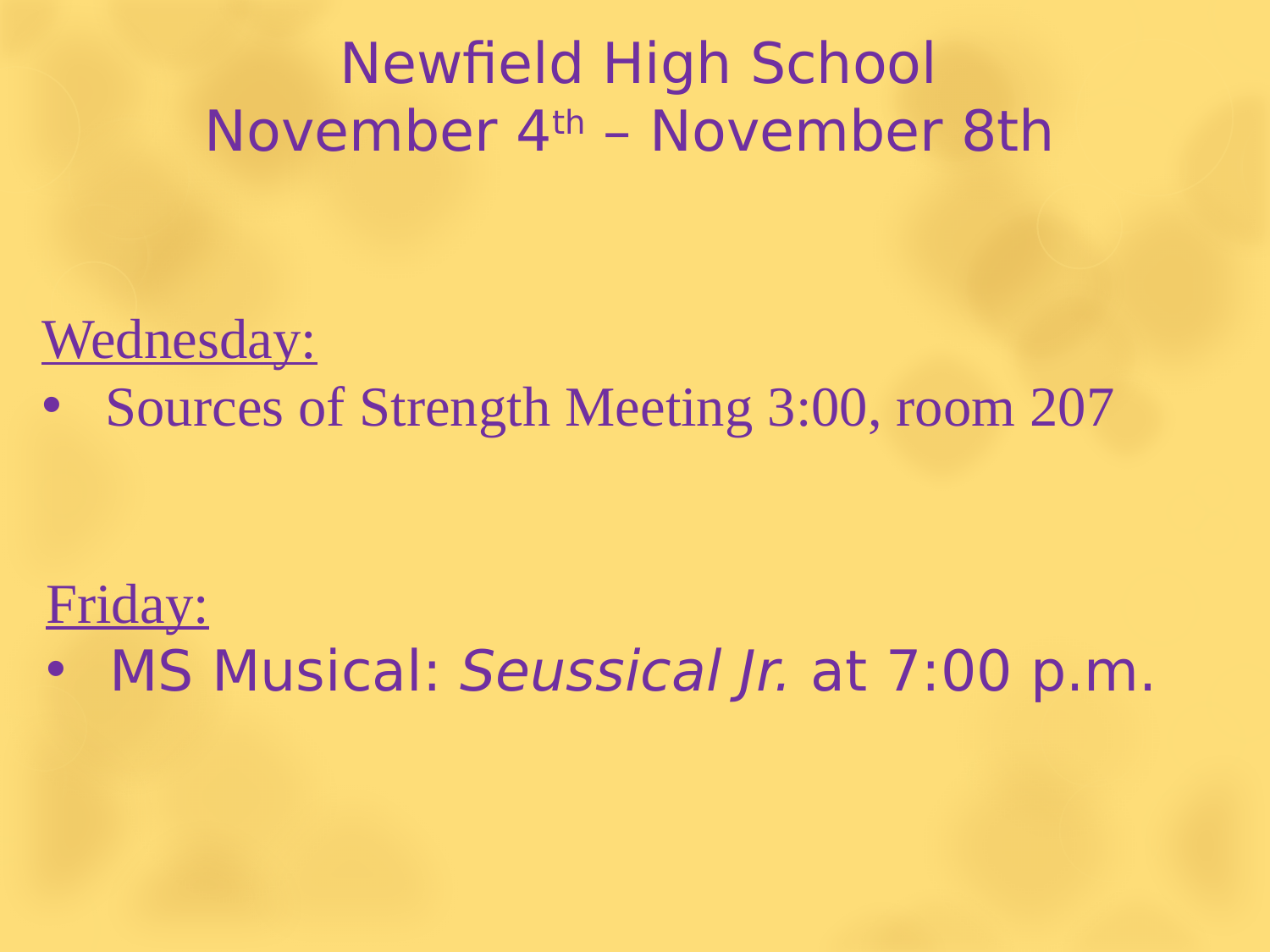

Newfield High School
November 4th – November 8th
Wednesday:
Sources of Strength Meeting 3:00, room 207
Friday:
MS Musical: Seussical Jr. at 7:00 p.m.